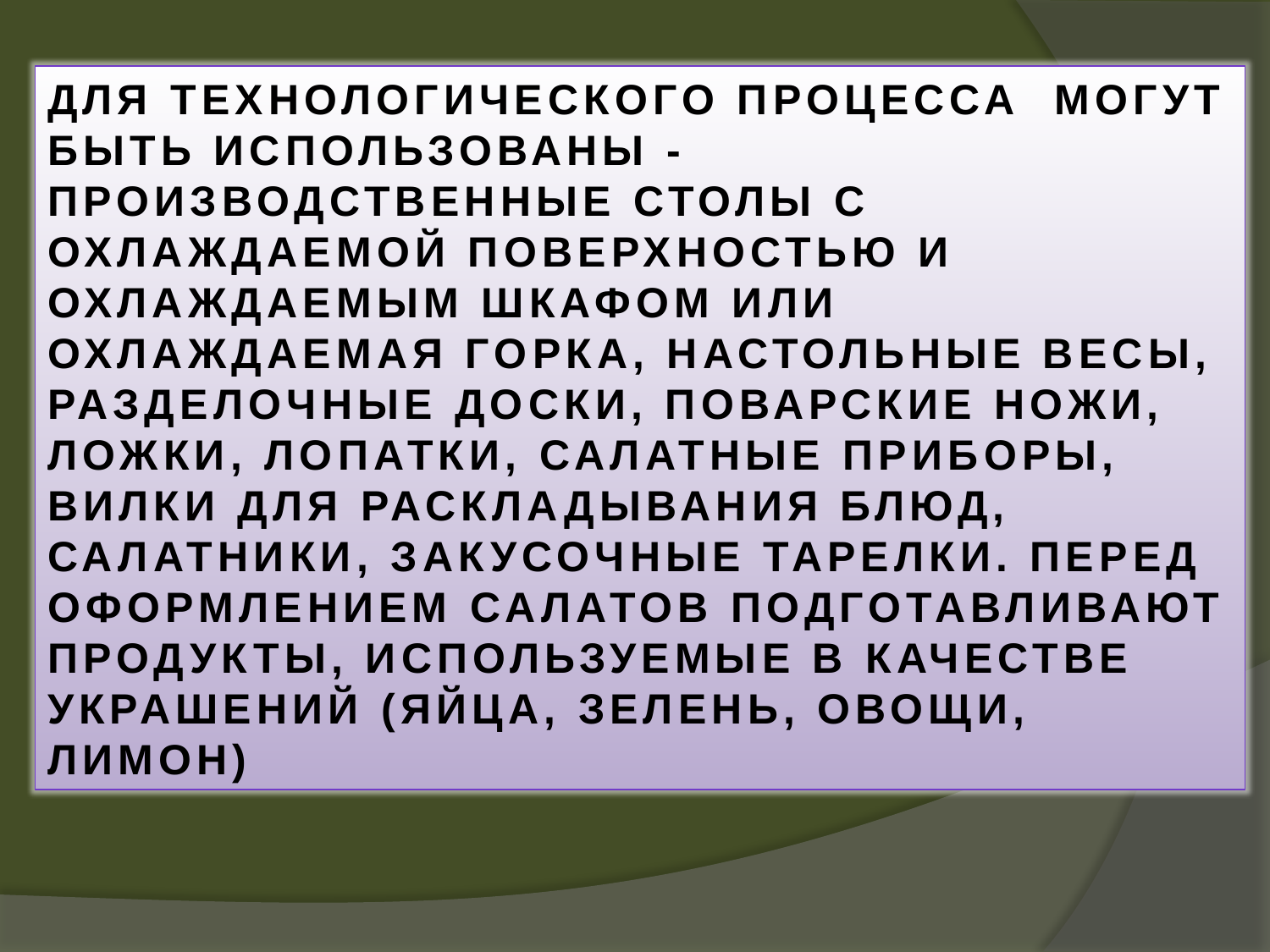

#
ДЛЯ ТЕХНОЛОГИЧЕСКОГО ПРОЦЕССА  МОГУТ БЫТЬ ИСПОЛЬЗОВАНЫ - ПРОИЗВОДСТВЕННЫЕ СТОЛЫ С ОХЛАЖДАЕМОЙ ПОВЕРХНОСТЬЮ И ОХЛАЖДАЕМЫМ ШКАФОМ ИЛИ ОХЛАЖДАЕМАЯ ГОРКА, НАСТОЛЬНЫЕ ВЕСЫ, РАЗДЕЛОЧНЫЕ ДОСКИ, ПОВАРСКИЕ НОЖИ, ЛОЖКИ, ЛОПАТКИ, САЛАТНЫЕ ПРИБОРЫ, ВИЛКИ ДЛЯ РАСКЛАДЫВАНИЯ БЛЮД, САЛАТНИКИ, ЗАКУСОЧНЫЕ ТАРЕЛКИ. ПЕРЕД ОФОРМЛЕНИЕМ САЛАТОВ ПОДГОТАВЛИВАЮТ ПРОДУКТЫ, ИСПОЛЬЗУЕМЫЕ В КАЧЕСТВЕ УКРАШЕНИЙ (ЯЙЦА, ЗЕЛЕНЬ, ОВОЩИ, ЛИМОН)